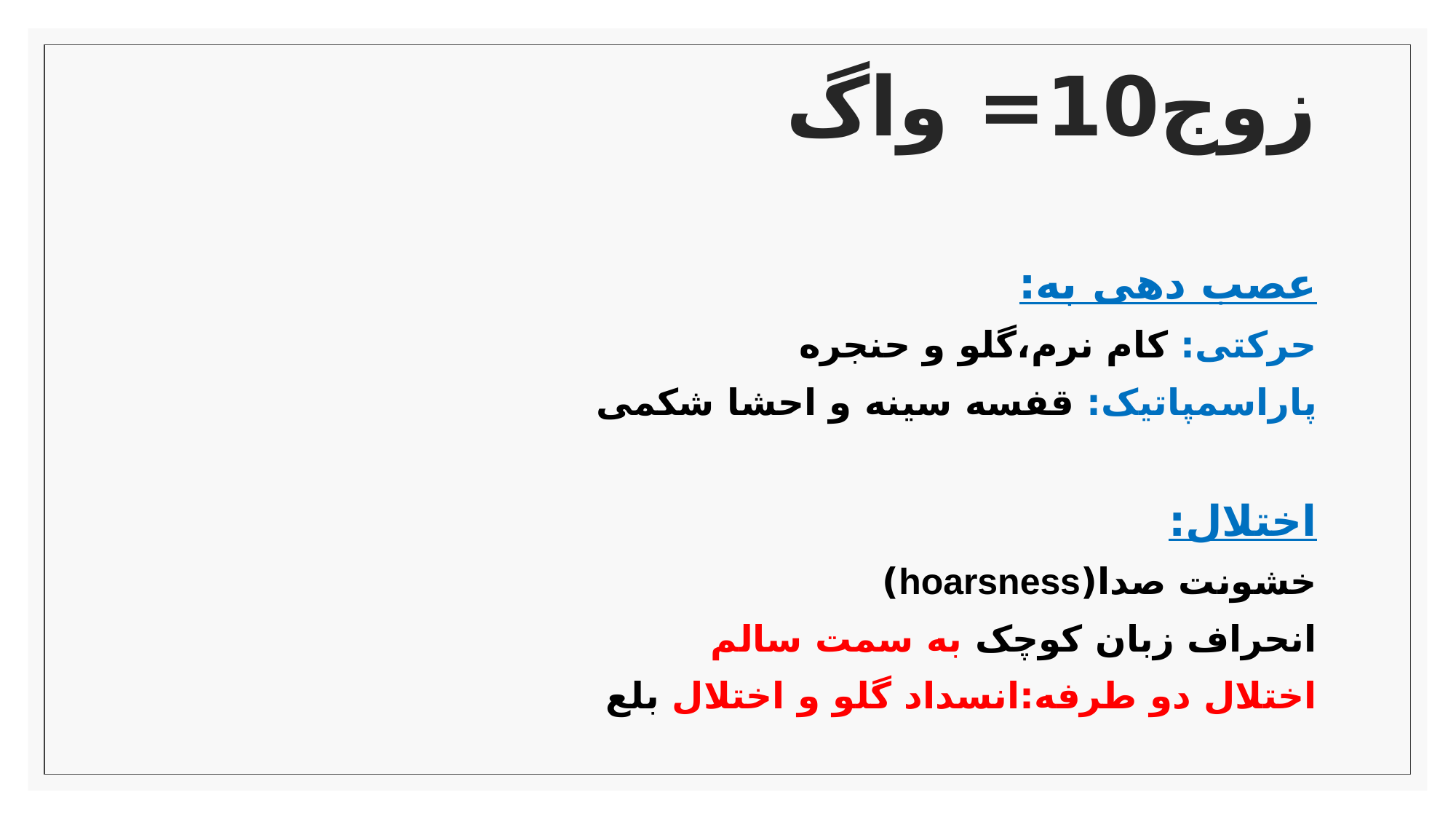

# زوج10= واگ
عصب دهی به:
حرکتی: کام نرم،گلو و حنجره
پاراسمپاتیک: قفسه سینه و احشا شکمی

اختلال:
خشونت صدا(hoarsness)
انحراف زبان کوچک به سمت سالم
اختلال دو طرفه:انسداد گلو و اختلال بلع